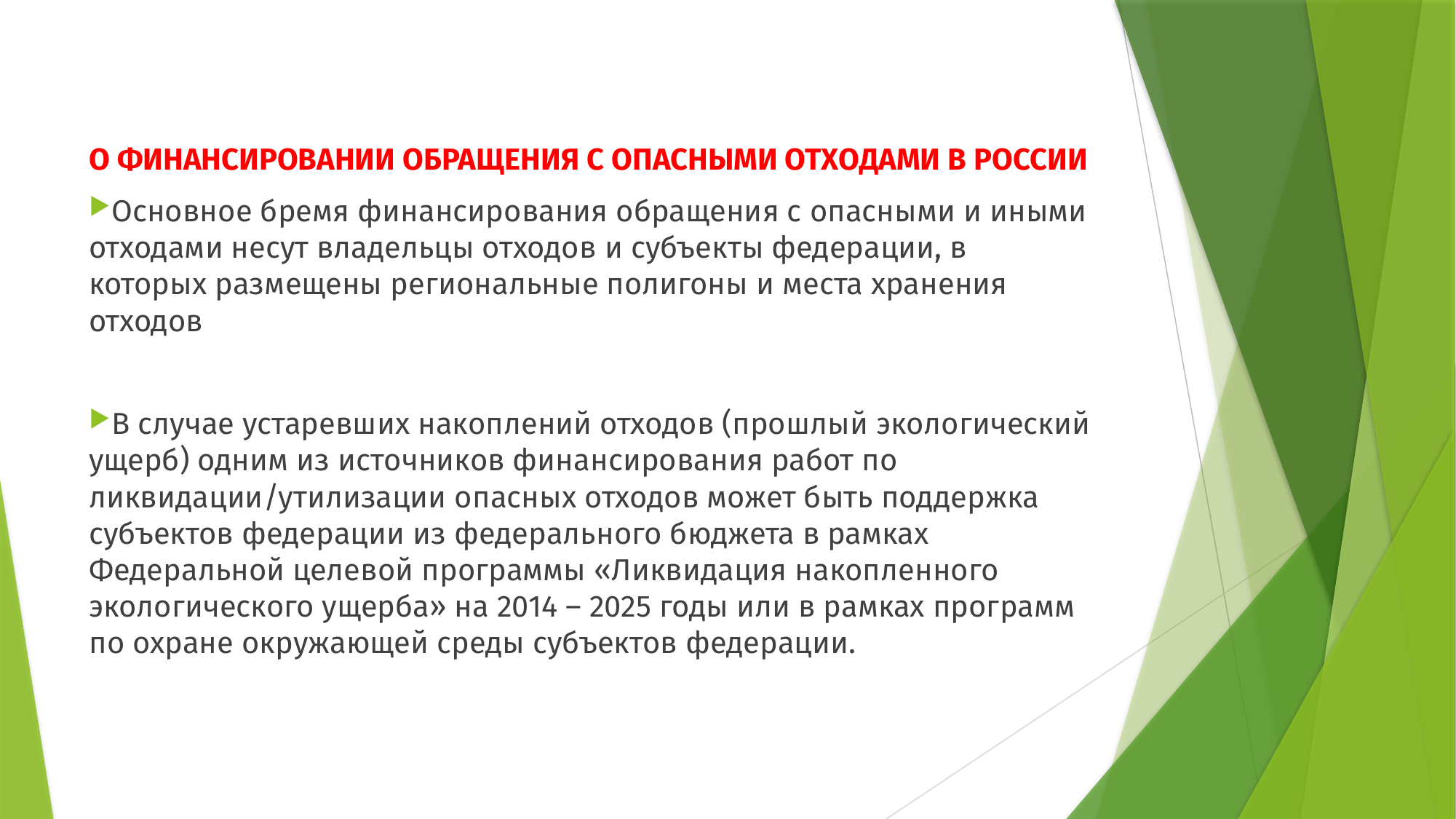

О ФИНАНСИРОВАНИИ ОБРАЩЕНИЯ С ОПАСНЫМИ ОТХОДАМИ В РОССИИ
Основное бремя финансирования обращения с опасными и иными отходами несут владельцы отходов и субъекты федерации, в которых размещены региональные полигоны и места хранения отходов

В случае устаревших накоплений отходов (прошлый экологический ущерб) одним из источников финансирования работ по ликвидации/утилизации опасных отходов может быть поддержка субъектов федерации из федерального бюджета в рамках Федеральной целевой программы «Ликвидация накопленного экологического ущерба» на 2014 – 2025 годы или в рамках программ по охране окружающей среды субъектов федерации.